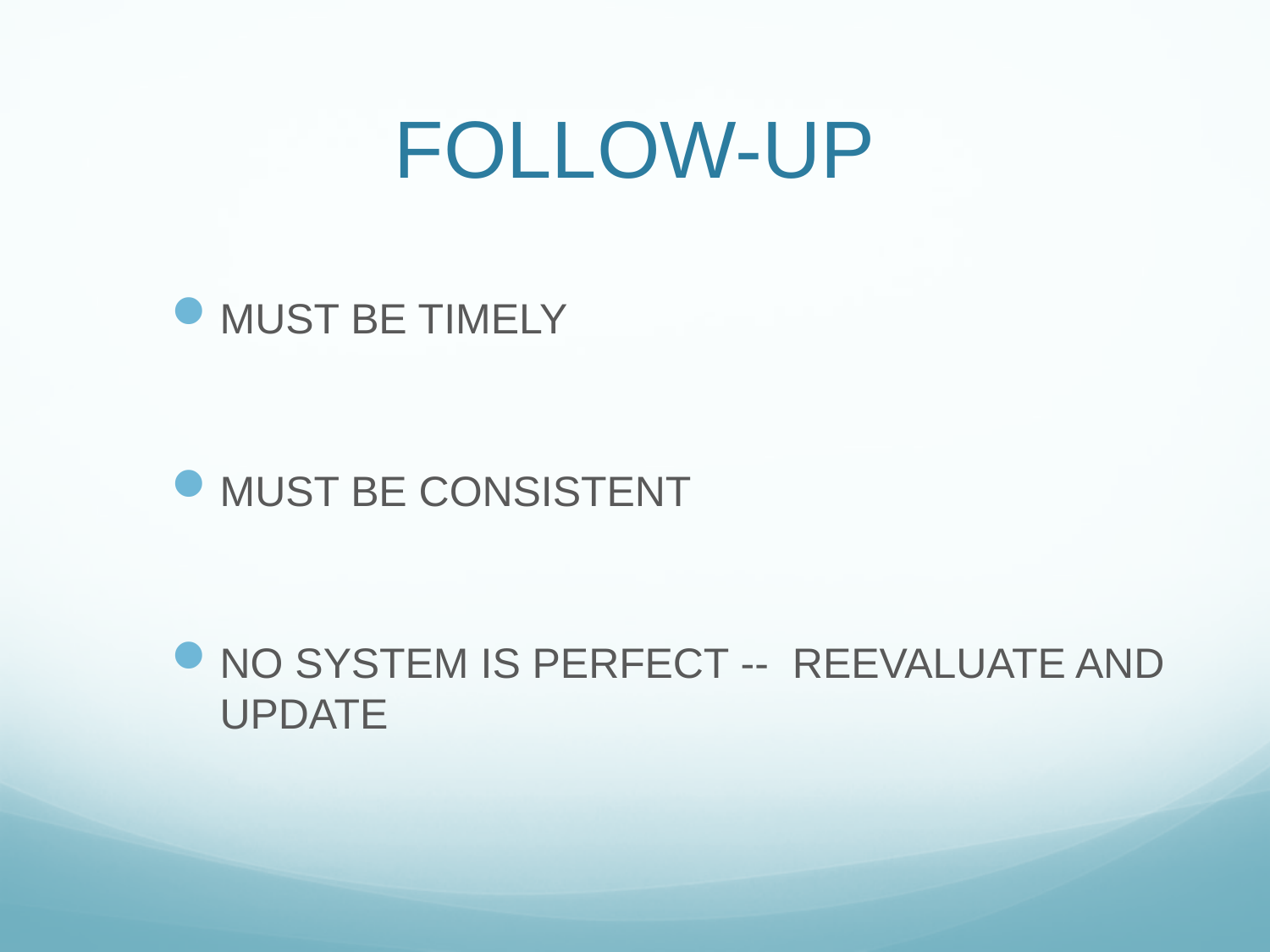

# FOLLOW-UP
MUST BE TIMELY

MUST BE CONSISTENT

NO SYSTEM IS PERFECT --  REEVALUATE AND UPDATE